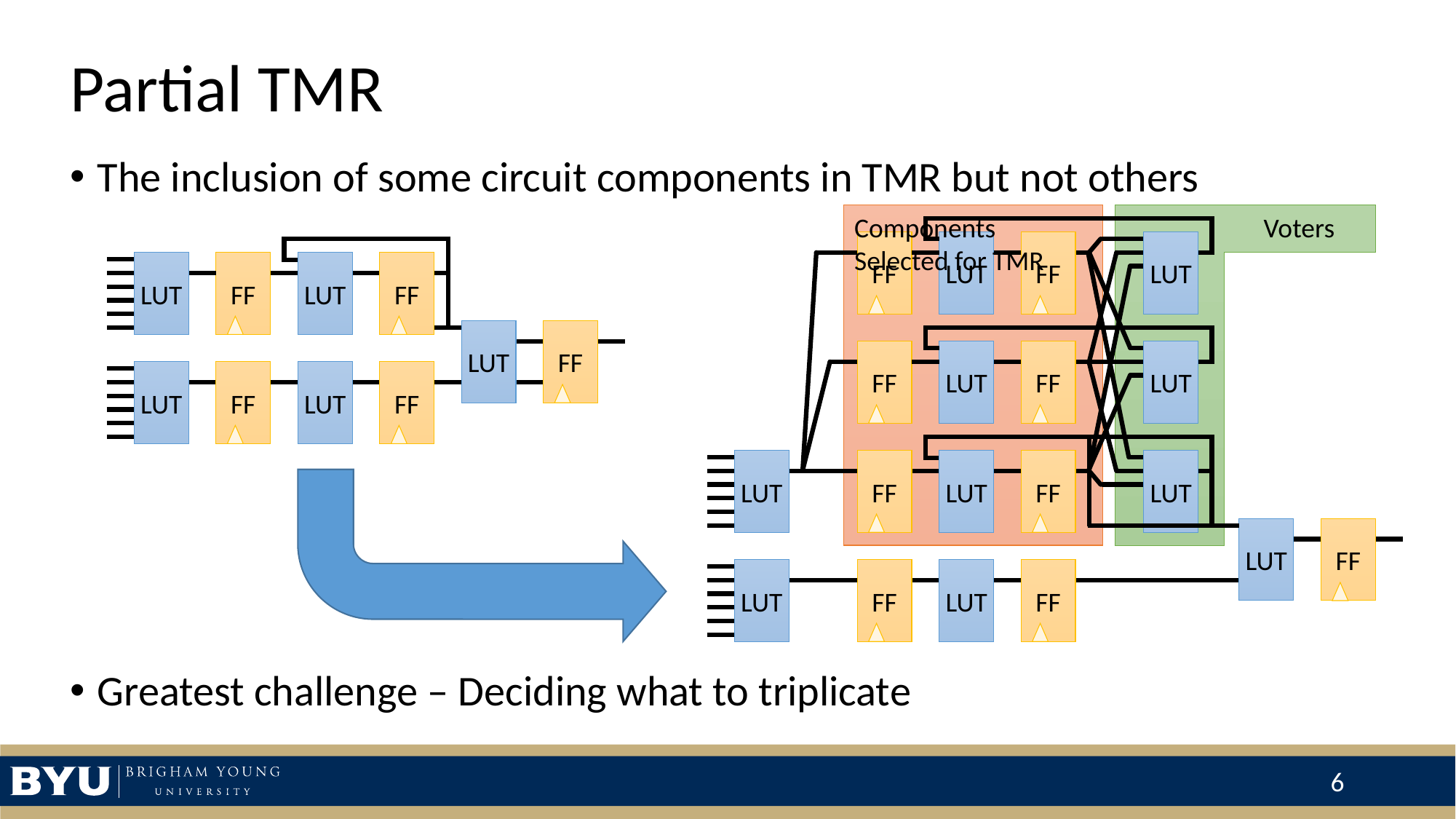

# Partial TMR
The inclusion of some circuit components in TMR but not others

Greatest challenge – Deciding what to triplicate
Components
Selected for TMR

Voters

FF

LUT
FF

LUT
FF

LUT
FF

LUT
LUT
LUT
FF

LUT
FF

LUT
FF

LUT
FF

LUT
FF

LUT
FF

LUT
FF

LUT
FF

LUT
FF

LUT
FF

6